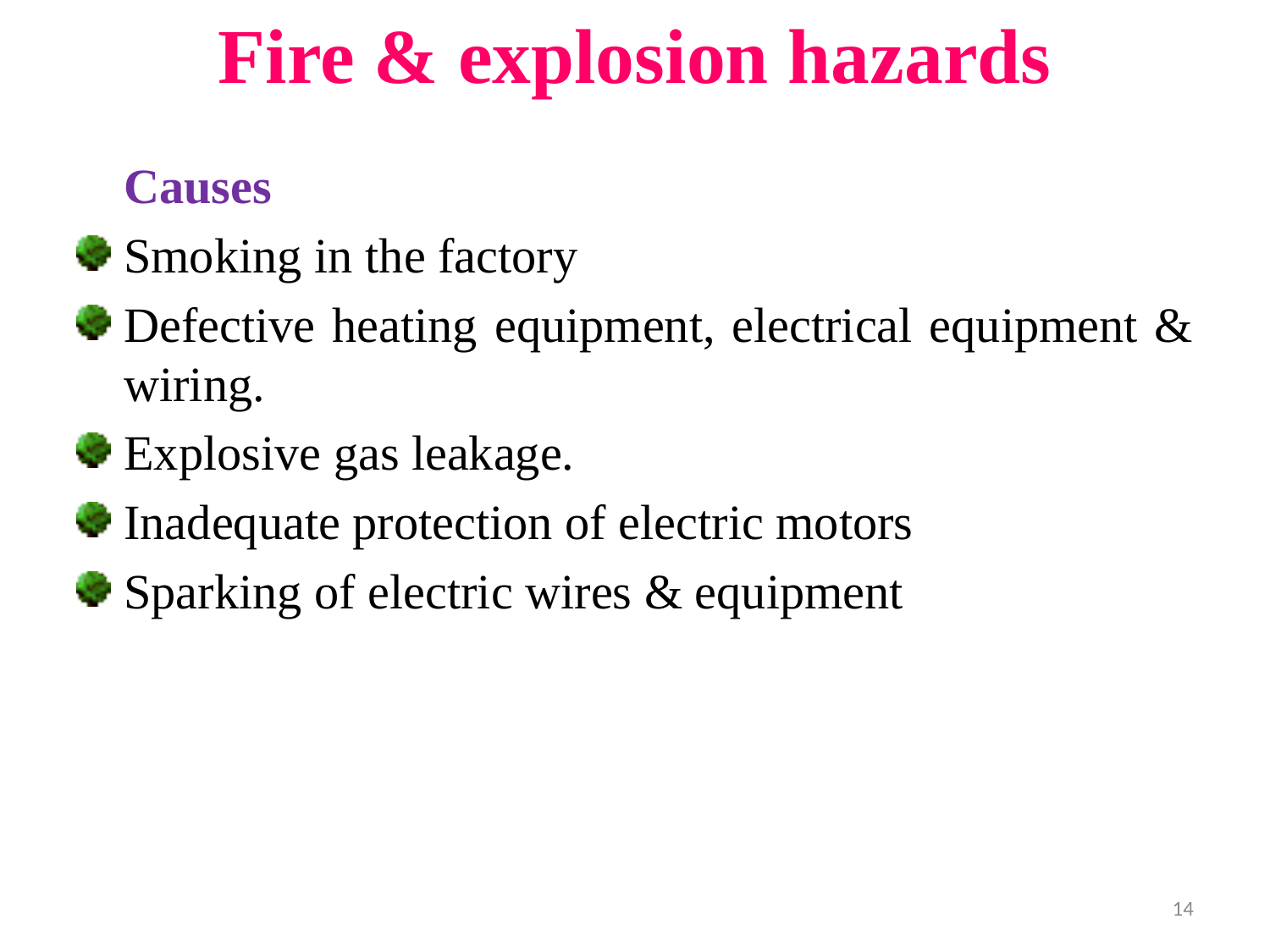

Fire & explosion hazards
	Causes
Smoking in the factory
Defective heating equipment, electrical equipment & wiring.
Explosive gas leakage.
Inadequate protection of electric motors
Sparking of electric wires & equipment

14